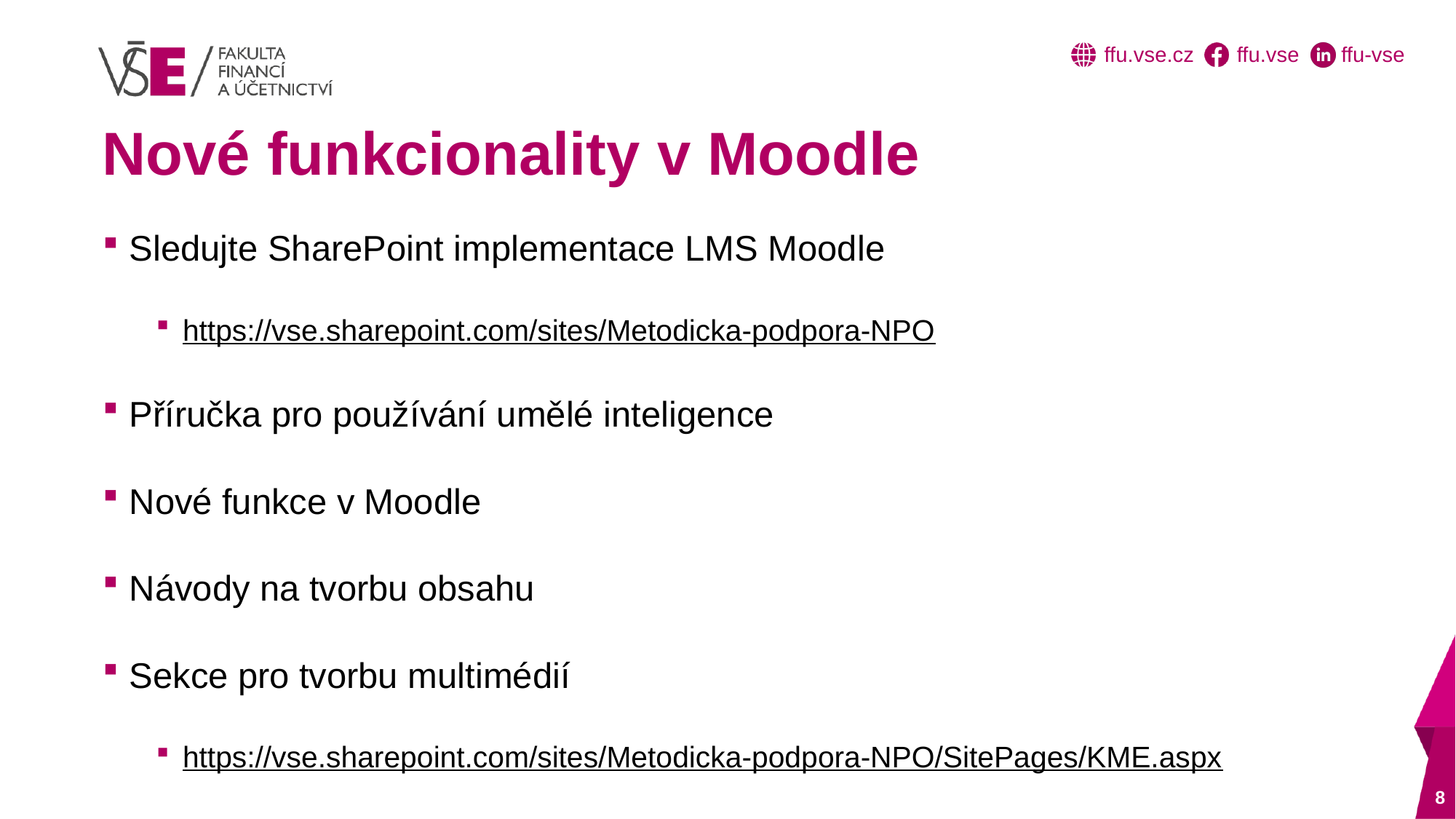

# Nové funkcionality v Moodle
Sledujte SharePoint implementace LMS Moodle
https://vse.sharepoint.com/sites/Metodicka-podpora-NPO
Příručka pro používání umělé inteligence
Nové funkce v Moodle
Návody na tvorbu obsahu
Sekce pro tvorbu multimédií
https://vse.sharepoint.com/sites/Metodicka-podpora-NPO/SitePages/KME.aspx